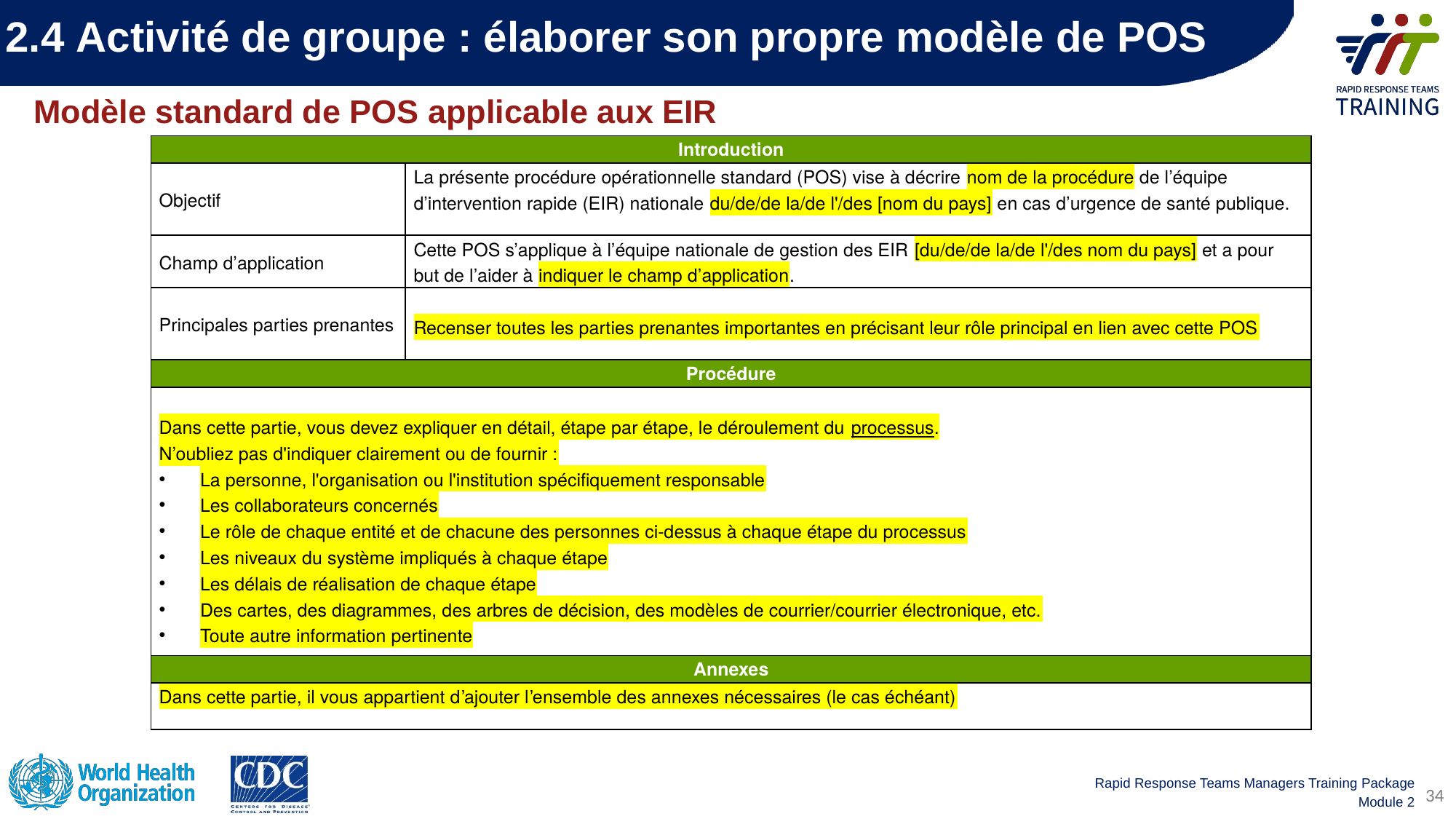

2.4 Activité de groupe : élaborer son propre modèle de POS
# Modèle standard de POS applicable aux EIR
| Introduction |  |
| --- | --- |
| Objectif | La présente procédure opérationnelle standard (POS) vise à décrire nom de la procédure de l’équipe d’intervention rapide (EIR) nationale du/de/de la/de l'/des [nom du pays] en cas d’urgence de santé publique. |
| Champ d’application | Cette POS s’applique à l’équipe nationale de gestion des EIR [du/de/de la/de l'/des nom du pays] et a pour but de l’aider à indiquer le champ d’application. |
| Principales parties prenantes | Recenser toutes les parties prenantes importantes en précisant leur rôle principal en lien avec cette POS |
| Procédure |  |
| Dans cette partie, vous devez expliquer en détail, étape par étape, le déroulement du processus. N’oubliez pas d'indiquer clairement ou de fournir : La personne, l'organisation ou l'institution spécifiquement responsable Les collaborateurs concernés Le rôle de chaque entité et de chacune des personnes ci-dessus à chaque étape du processus Les niveaux du système impliqués à chaque étape Les délais de réalisation de chaque étape Des cartes, des diagrammes, des arbres de décision, des modèles de courrier/courrier électronique, etc. Toute autre information pertinente |  |
| Annexes |  |
| Dans cette partie, il vous appartient dʼajouter lʼensemble des annexes nécessaires (le cas échéant) |  |
34